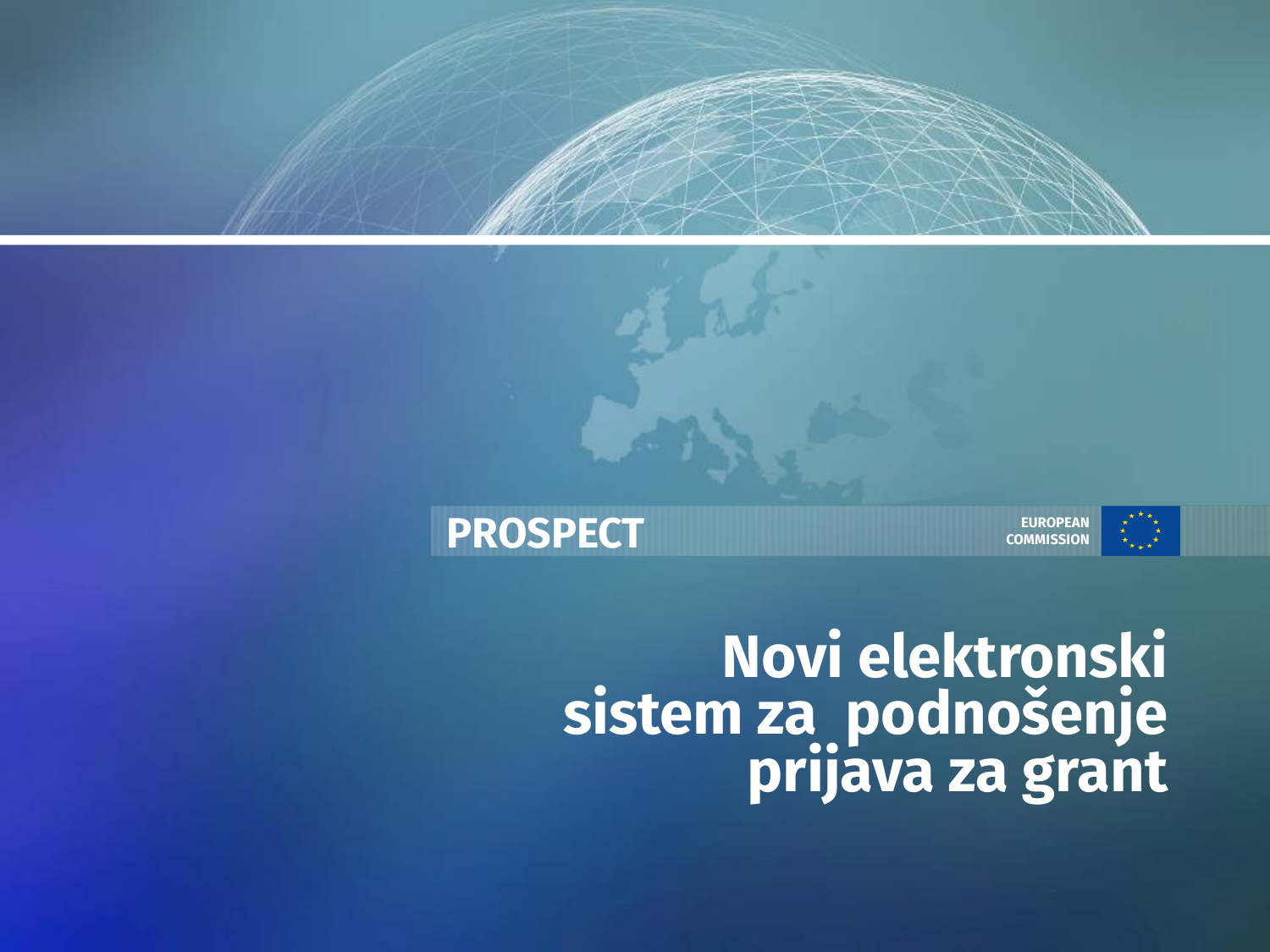

# Novi elektronski sistem za  podnošenje prijava za grant